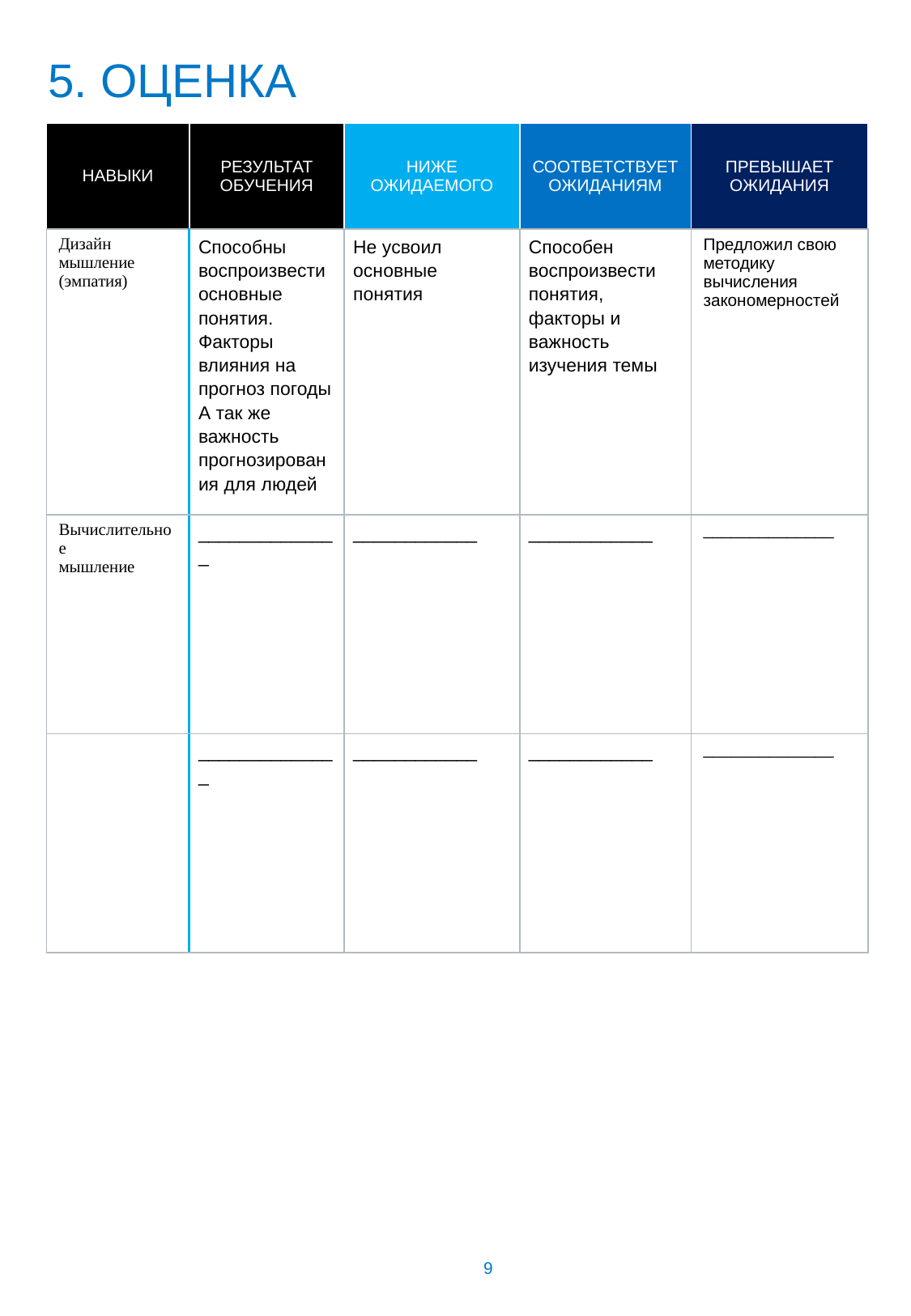

5. ОЦЕНКА
| НАВЫКИ | РЕЗУЛЬТАТ ОБУЧЕНИЯ | НИЖЕ ОЖИДАЕМОГО | СООТВЕТСТВУЕТ ОЖИДАНИЯМ | ПРЕВЫШАЕТ ОЖИДАНИЯ |
| --- | --- | --- | --- | --- |
| Дизайн мышление (эмпатия) | Способны воспроизвести основные понятия. Факторы влияния на прогноз погоды А так же важность прогнозирования для людей | Не усвоил основные понятия | Способен воспроизвести понятия, факторы и важность изучения темы | Предложил свою методику вычисления закономерностей |
| Вычислительное мышление | \_\_\_\_\_\_\_\_\_\_\_\_\_\_ | \_\_\_\_\_\_\_\_\_\_\_\_ | \_\_\_\_\_\_\_\_\_\_\_\_ | \_\_\_\_\_\_\_\_\_\_\_\_\_\_ |
|  | \_\_\_\_\_\_\_\_\_\_\_\_\_\_ | \_\_\_\_\_\_\_\_\_\_\_\_ | \_\_\_\_\_\_\_\_\_\_\_\_ | \_\_\_\_\_\_\_\_\_\_\_\_\_\_ |
9